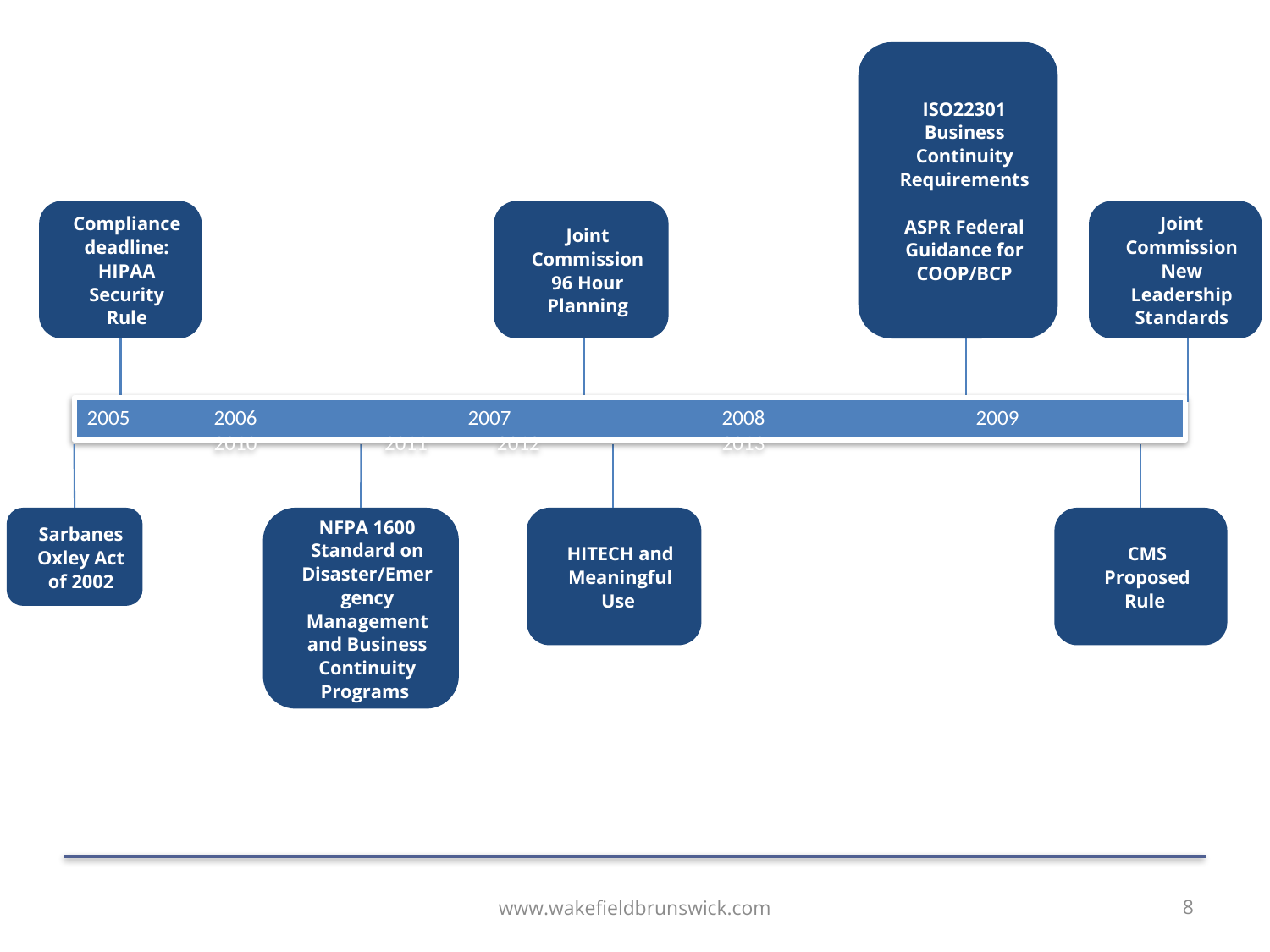

ISO22301 Business Continuity Requirements

ASPR Federal Guidance for COOP/BCP
Compliance deadline: HIPAA Security Rule
Joint Commission 96 Hour
Planning
Joint Commission New Leadership Standards
2005	2006		2007		2008		2009		2010	         2011	      2012		2013
Sarbanes Oxley Act of 2002
NFPA 1600
Standard on Disaster/Emergency Management and Business Continuity Programs
HITECH and Meaningful Use
CMS Proposed Rule
www.wakefieldbrunswick.com
8